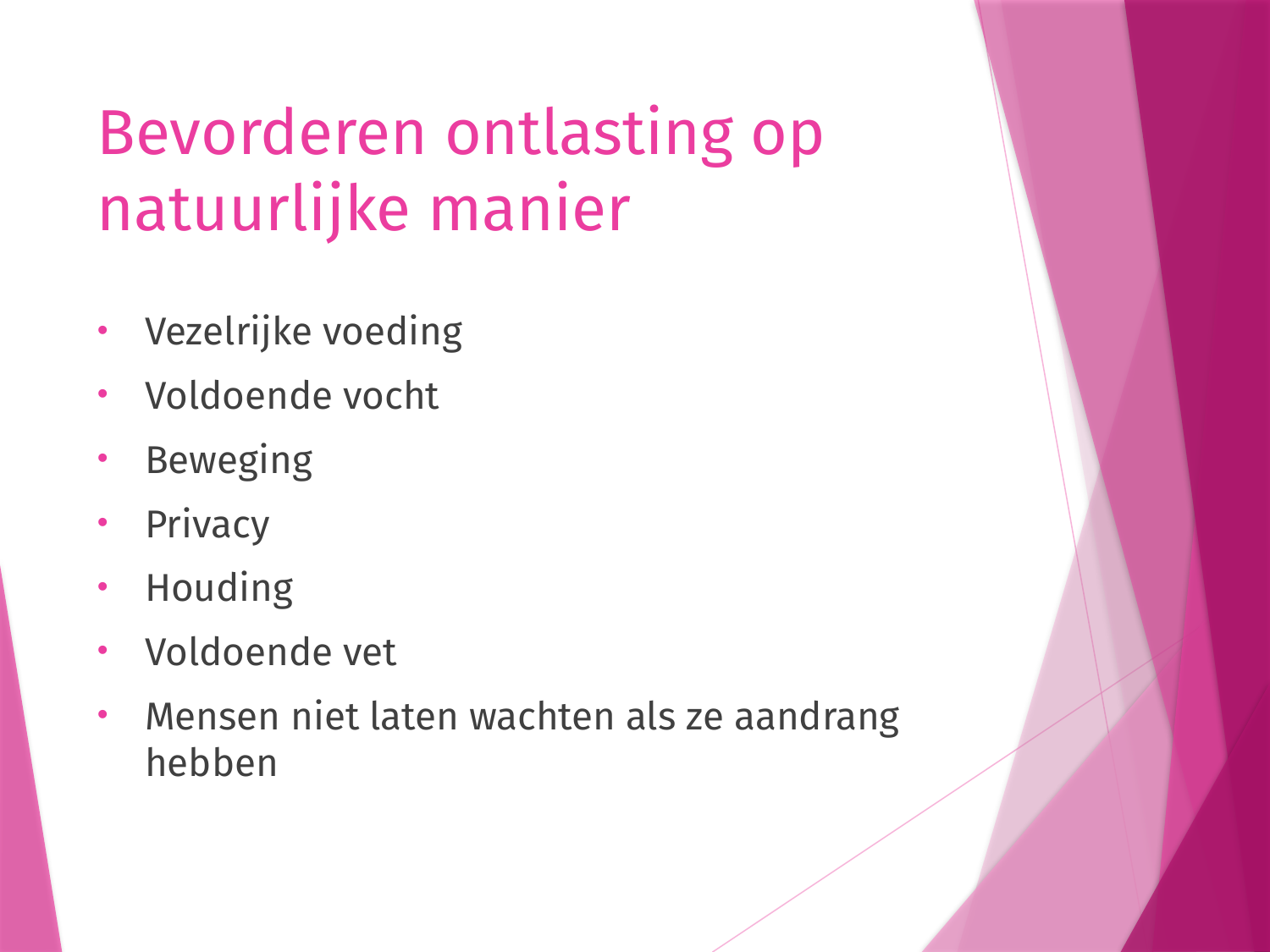

# Bevorderen ontlasting op natuurlijke manier
Vezelrijke voeding
Voldoende vocht
Beweging
Privacy
Houding
Voldoende vet
Mensen niet laten wachten als ze aandrang hebben